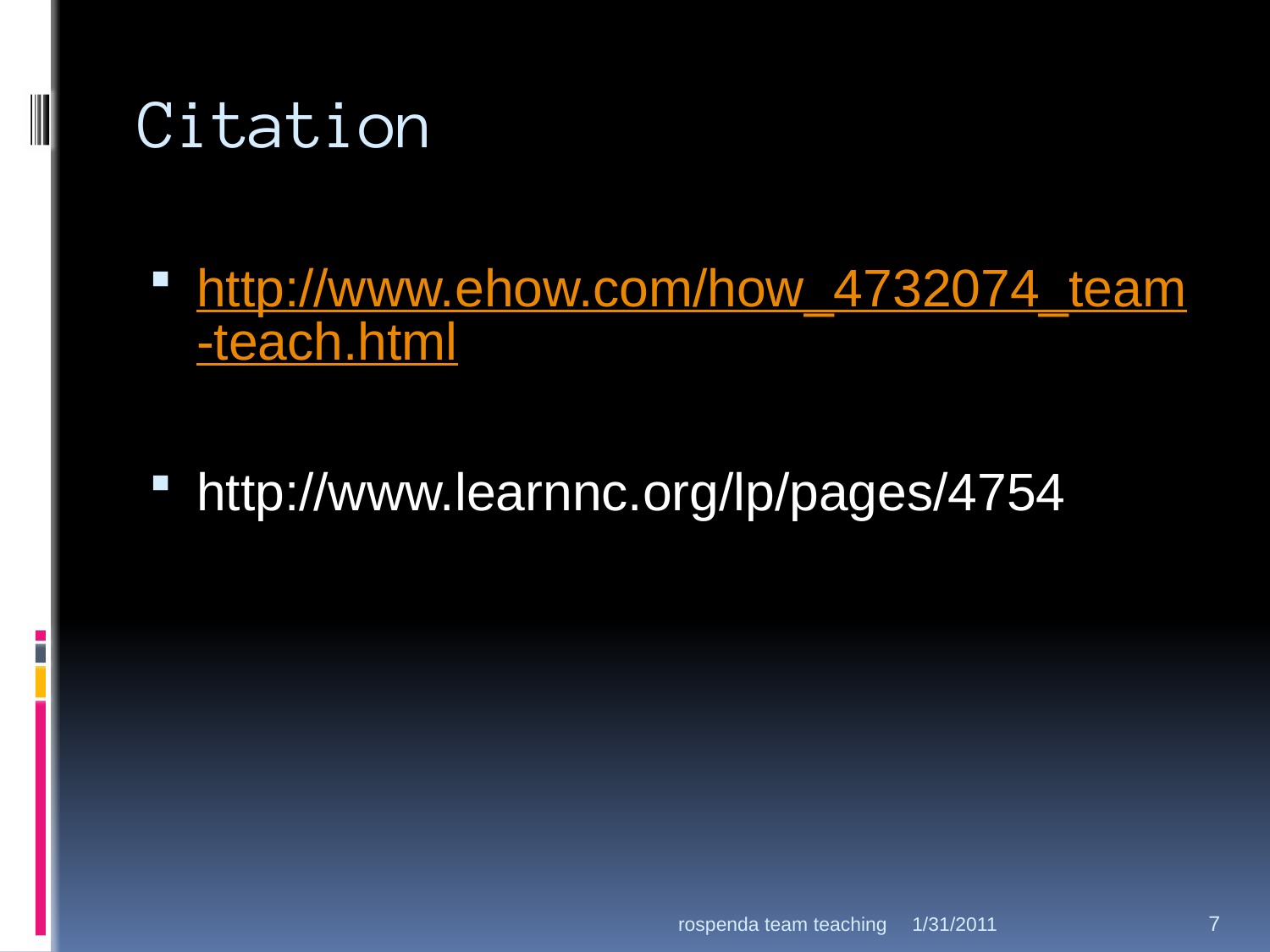

# Citation
http://www.ehow.com/how_4732074_team-teach.html

http://www.learnnc.org/lp/pages/4754

rospenda team teaching
1/31/2011
7